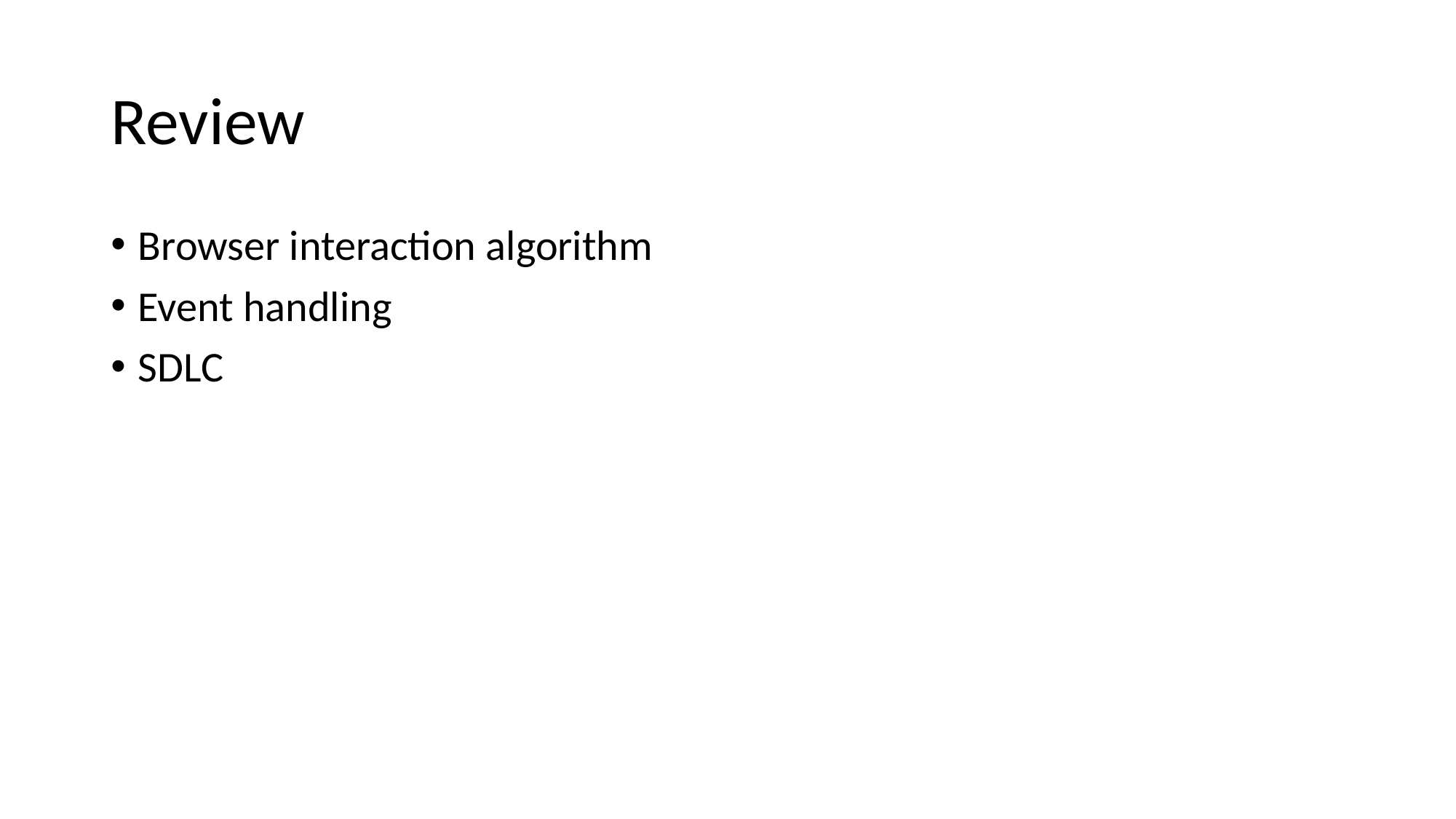

# Review
Browser interaction algorithm
Event handling
SDLC